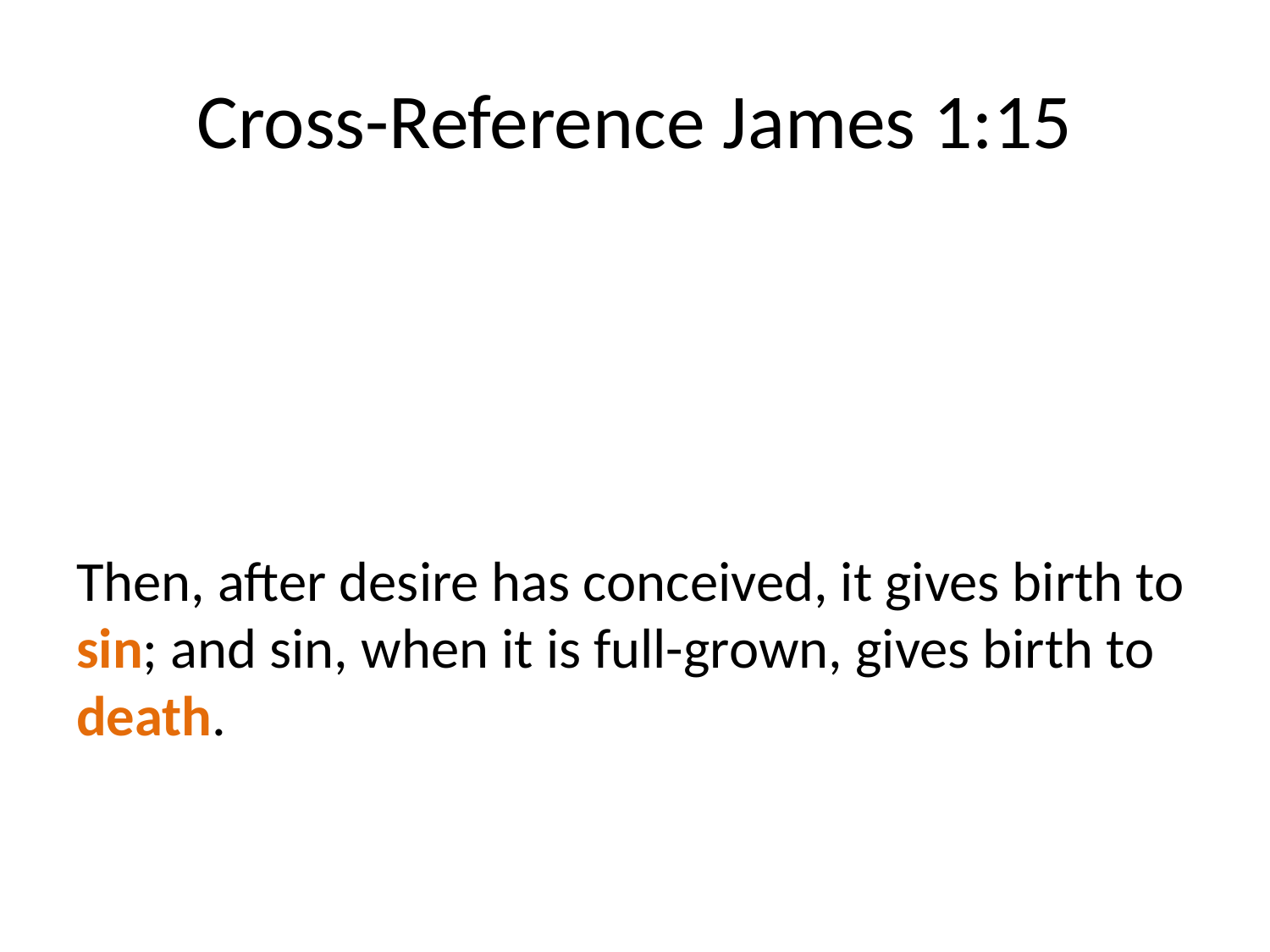

# Cross-Reference James 1:15

Then, after desire has conceived, it gives birth to sin; and sin, when it is full-grown, gives birth to death.